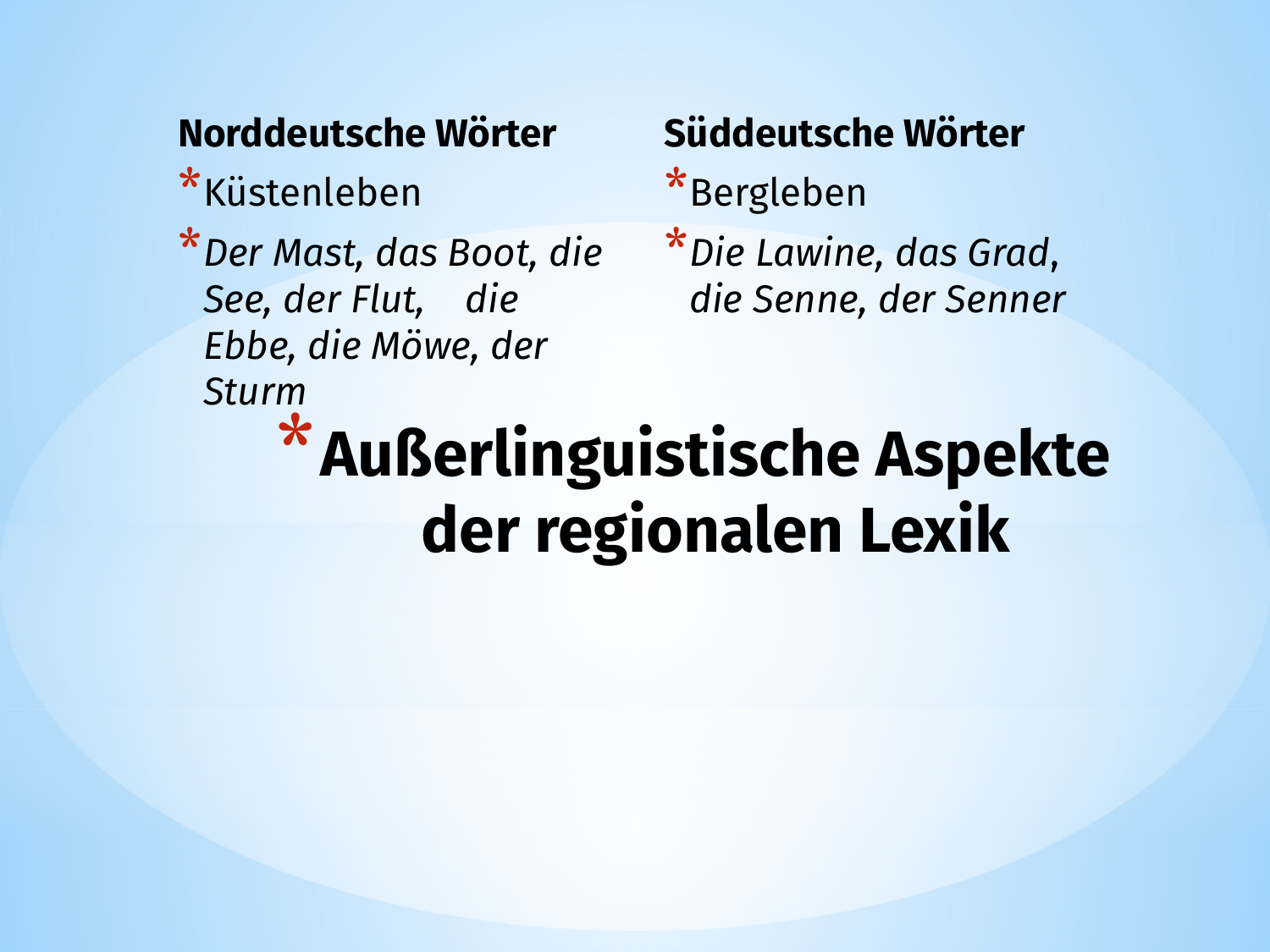

Norddeutsche Wörter
Küstenleben
Der Mast, das Boot, die See, der Flut,    die Ebbe, die Möwe, der Sturm
Süddeutsche Wörter
Bergleben
Die Lawine, das Grad, die Senne, der Senner
# Außerlinguistische Aspekte der regionalen Lexik